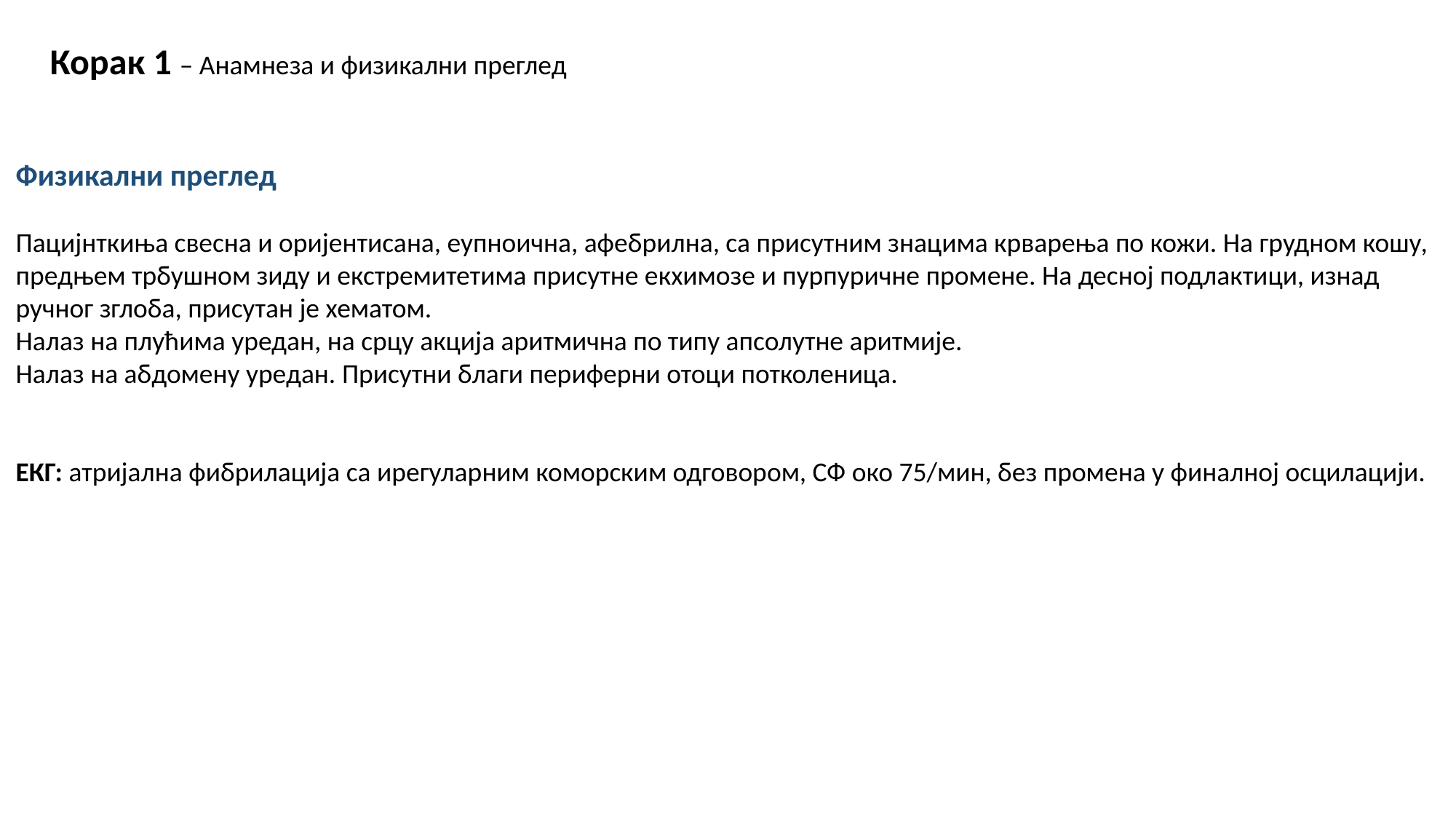

Корак 1 – Анамнеза и физикални преглед
Физикални преглед

Пацијнткиња свесна и оријентисана, еупноична, афебрилна, са присутним знацима крварења по кожи. На грудном кошу,
предњем трбушном зиду и екстремитетима присутне екхимозе и пурпуричне промене. На десној подлактици, изнад
ручног зглоба, присутан је хематом.
Налаз на плућима уредан, на срцу акција аритмична по типу апсолутне аритмије.
Налаз на абдомену уредан. Присутни благи периферни отоци потколеница.

ЕКГ: атријална фибрилација са ирегуларним коморским одговором, СФ око 75/мин, без промена у финалној осцилацији.